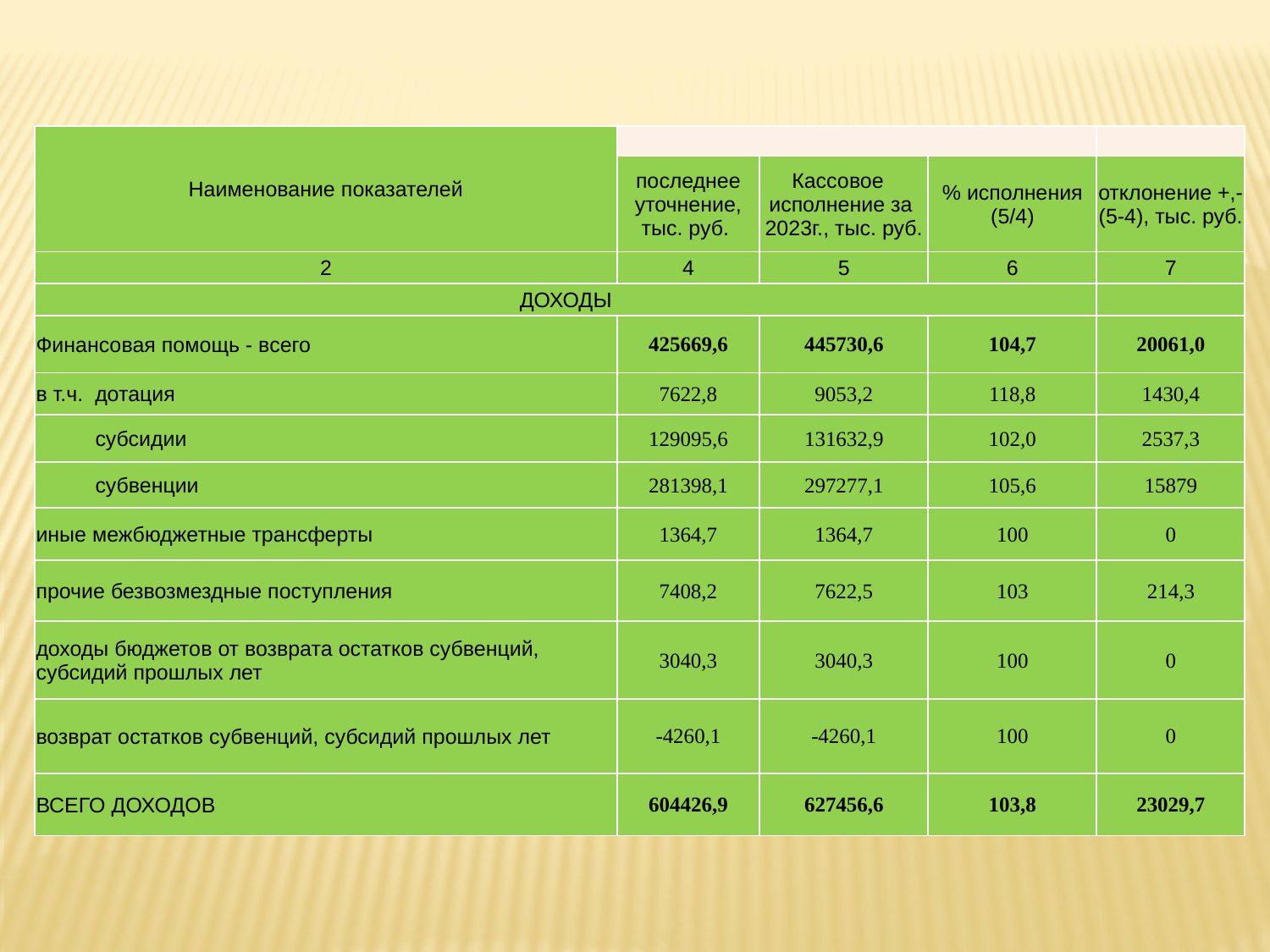

| Наименование показателей |  |  |  |  |
| --- | --- | --- | --- | --- |
|  | последнее уточнение, тыс. руб. | Кассовое исполнение за 2023г., тыс. руб. | % исполнения (5/4) | отклонение +,- (5-4), тыс. руб. |
| 2 | 4 | 5 | 6 | 7 |
| ДОХОДЫ |  |  |  |  |
| Финансовая помощь - всего | 425669,6 | 445730,6 | 104,7 | 20061,0 |
| в т.ч. дотация | 7622,8 | 9053,2 | 118,8 | 1430,4 |
| субсидии | 129095,6 | 131632,9 | 102,0 | 2537,3 |
| субвенции | 281398,1 | 297277,1 | 105,6 | 15879 |
| иные межбюджетные трансферты | 1364,7 | 1364,7 | 100 | 0 |
| прочие безвозмездные поступления | 7408,2 | 7622,5 | 103 | 214,3 |
| доходы бюджетов от возврата остатков субвенций, субсидий прошлых лет | 3040,3 | 3040,3 | 100 | 0 |
| возврат остатков субвенций, субсидий прошлых лет | -4260,1 | -4260,1 | 100 | 0 |
| ВСЕГО ДОХОДОВ | 604426,9 | 627456,6 | 103,8 | 23029,7 |